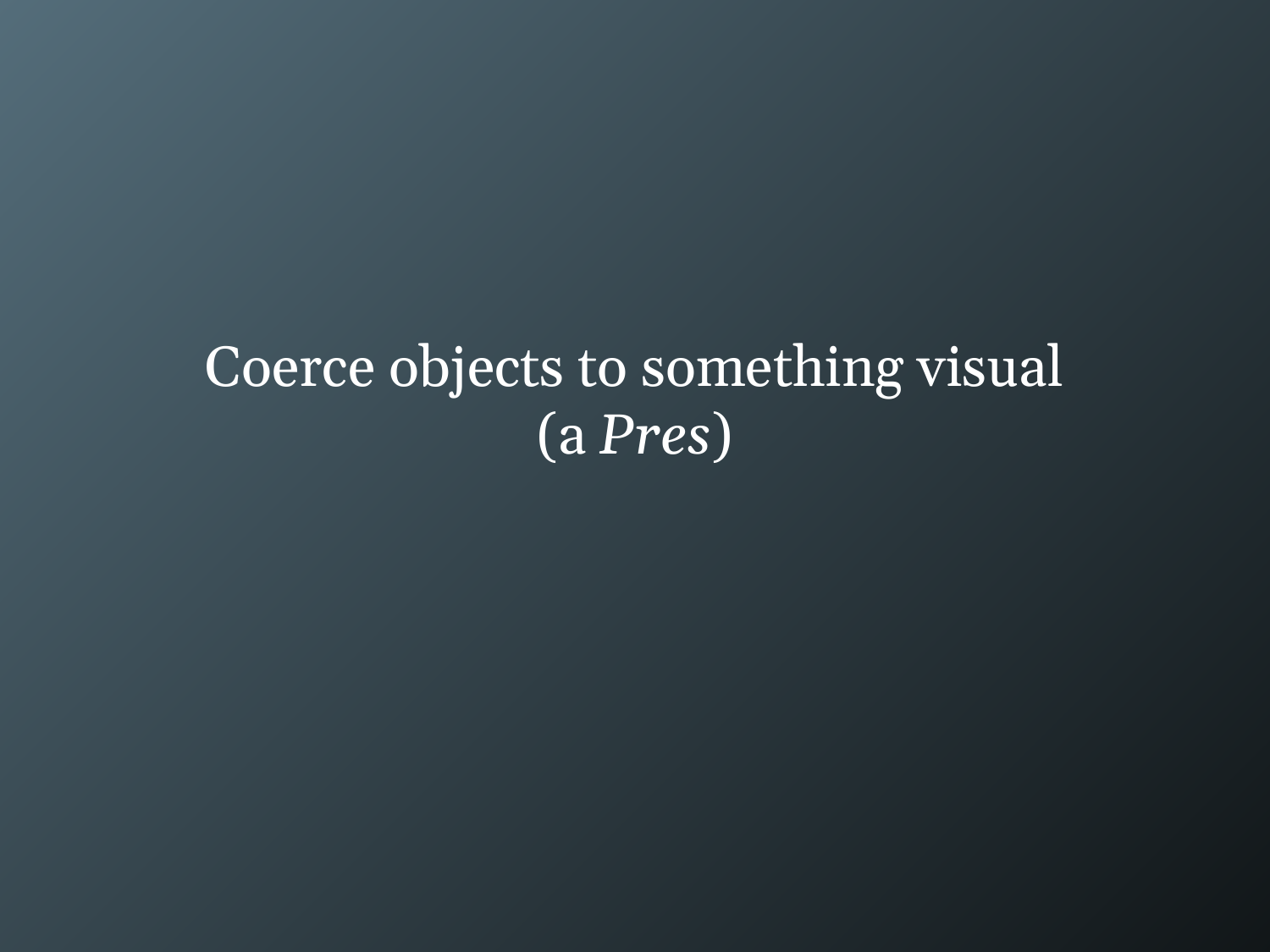

# Coerce objects to something visual (a Pres)